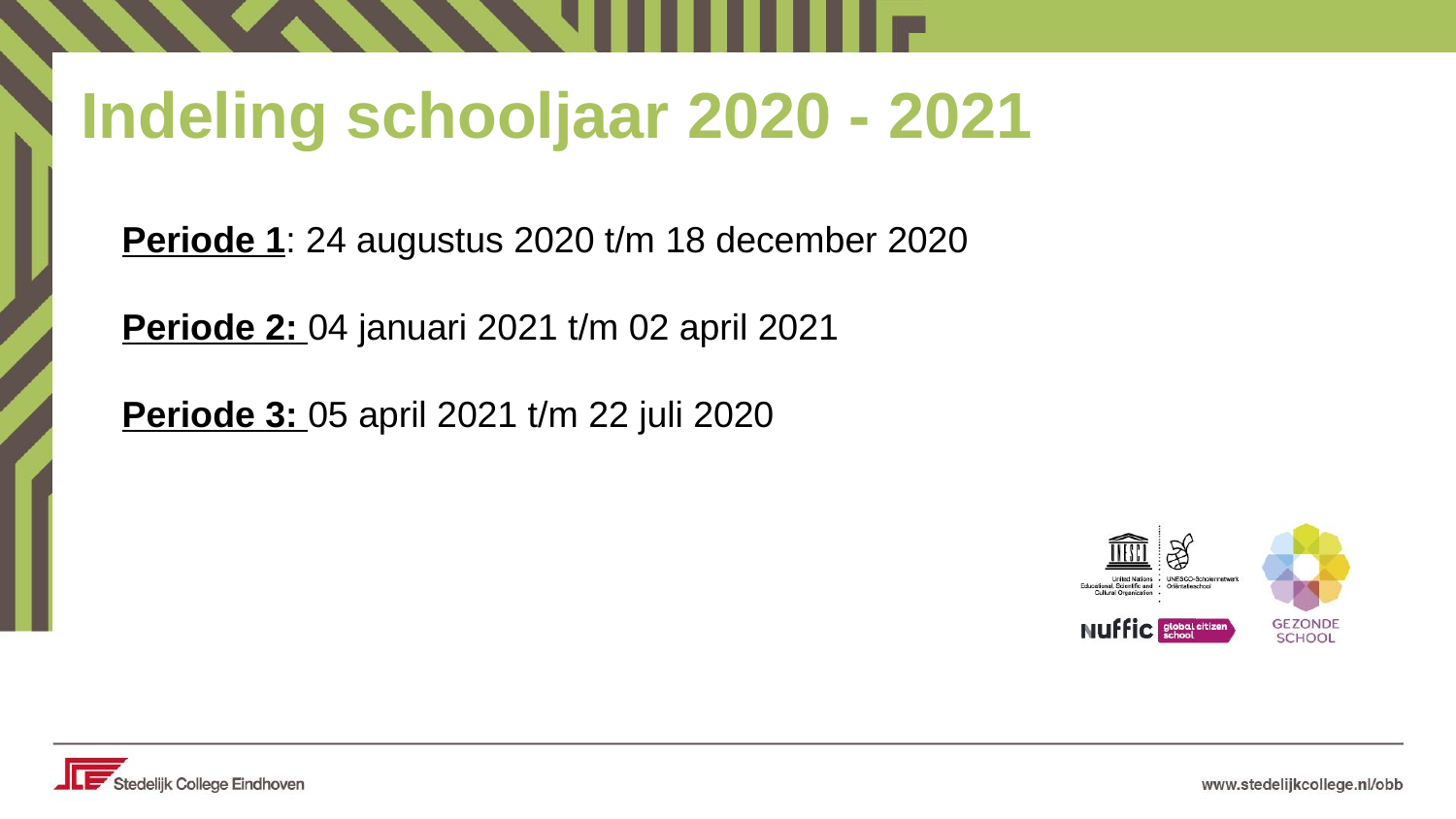

Indeling schooljaar 2020 - 2021
Periode 1: 24 augustus 2020 t/m 18 december 2020

Periode 2: 04 januari 2021 t/m 02 april 2021

Periode 3: 05 april 2021 t/m 22 juli 2020